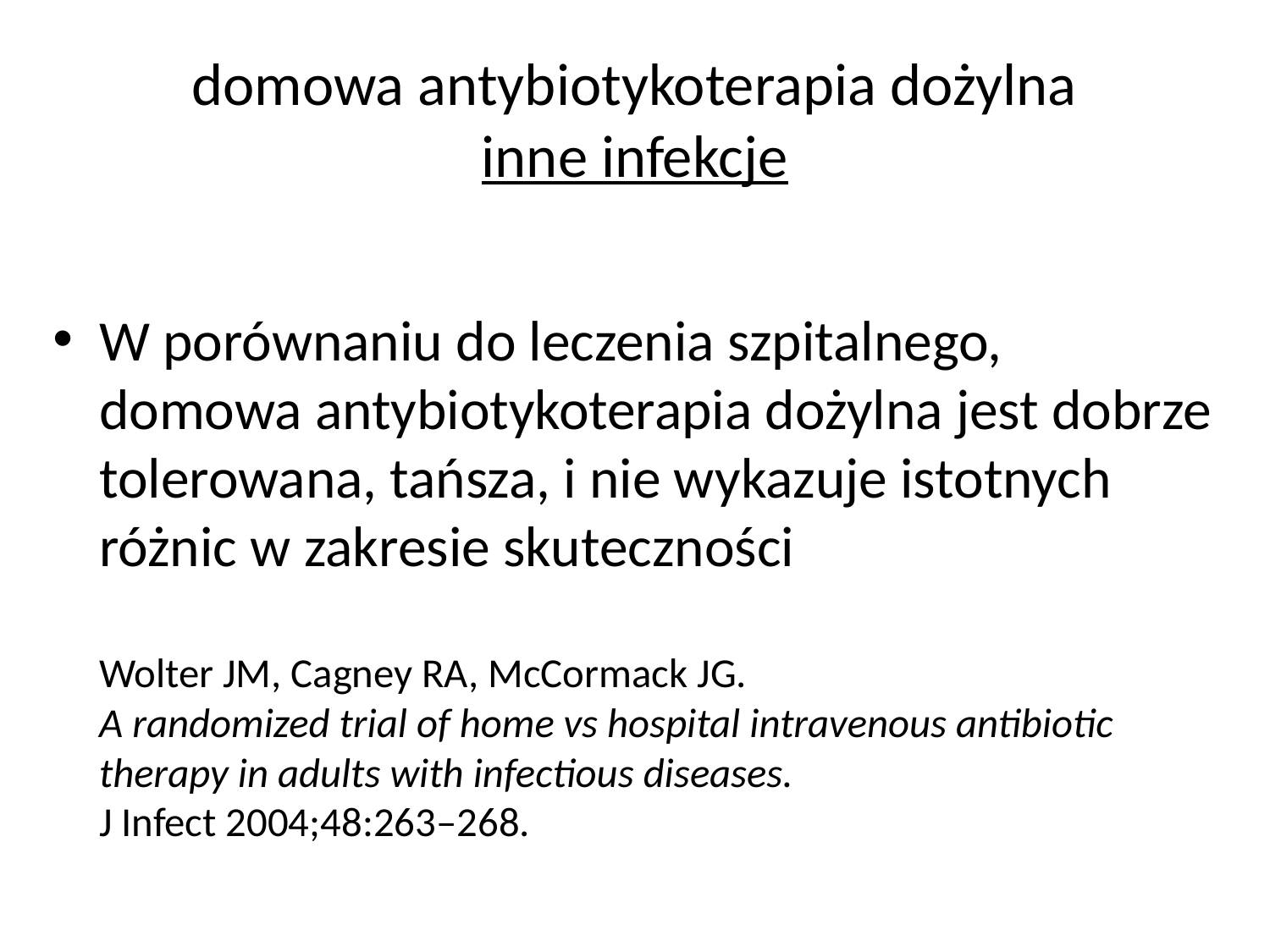

# domowa antybiotykoterapia dożylna inne infekcje
W porównaniu do leczenia szpitalnego,
domowa antybiotykoterapia dożylna jest dobrze tolerowana, tańsza, i nie wykazuje istotnych różnic w zakresie skuteczności
Wolter JM, Cagney RA, McCormack JG.
A randomized trial of home vs hospital intravenous antibiotic therapy in adults with infectious diseases.
J Infect 2004;48:263–268.